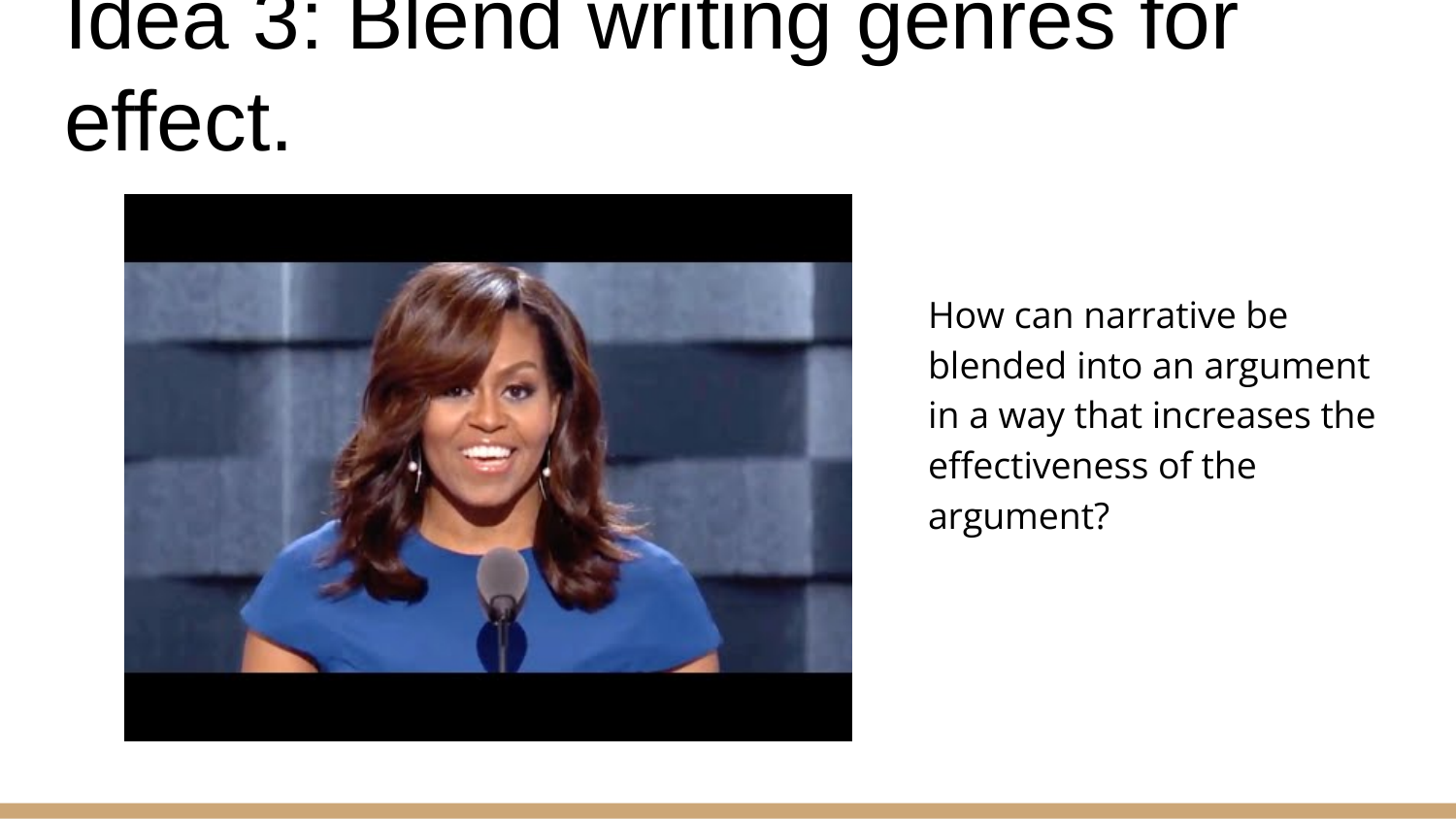

# Idea 3: Blend writing genres for effect.

How can narrative be blended into an argument in a way that increases the effectiveness of the argument?